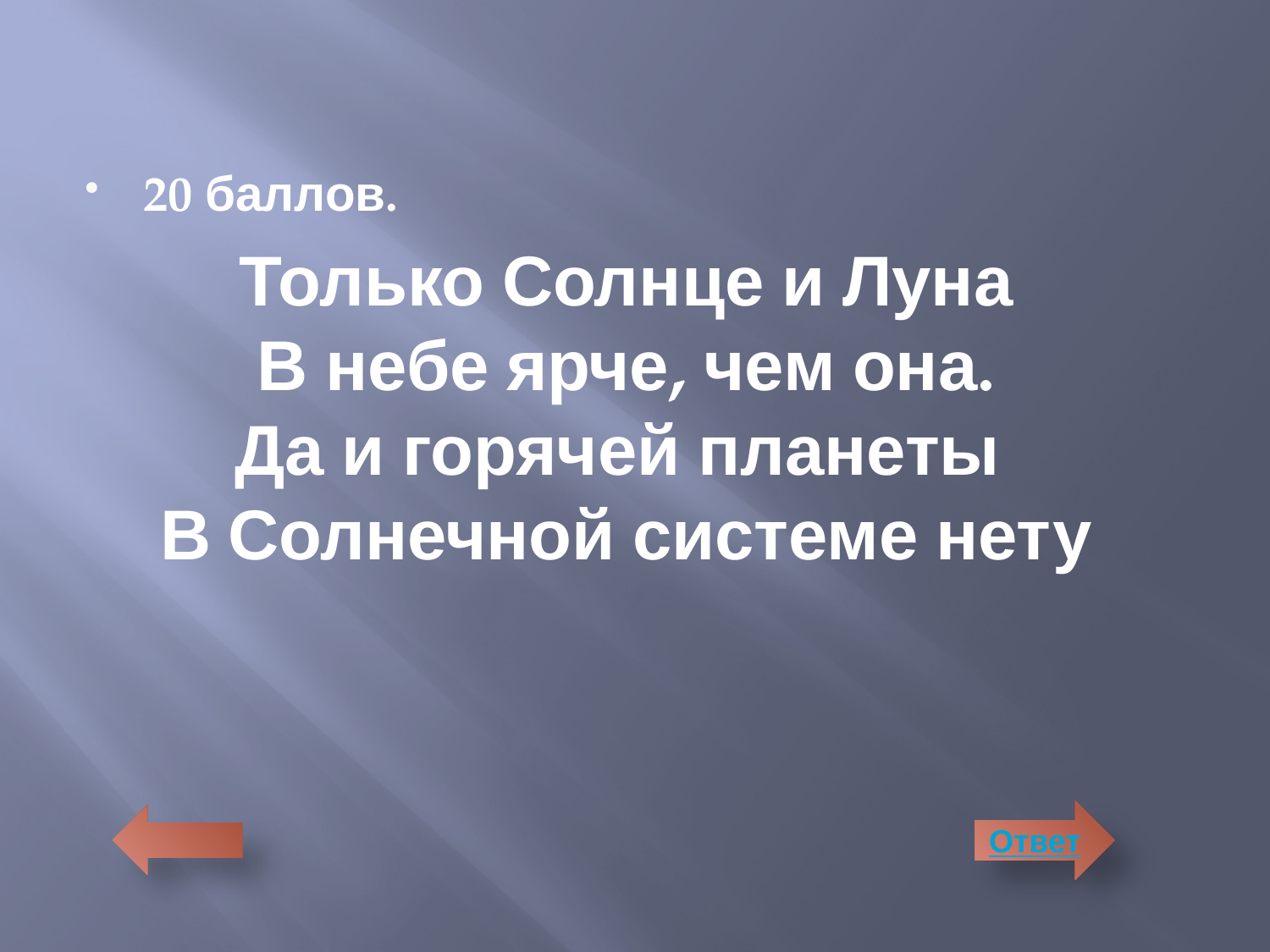

20 баллов.
Только Солнце и Луна
В небе ярче, чем она.
Да и горячей планеты
В Солнечной системе нету
Ответ